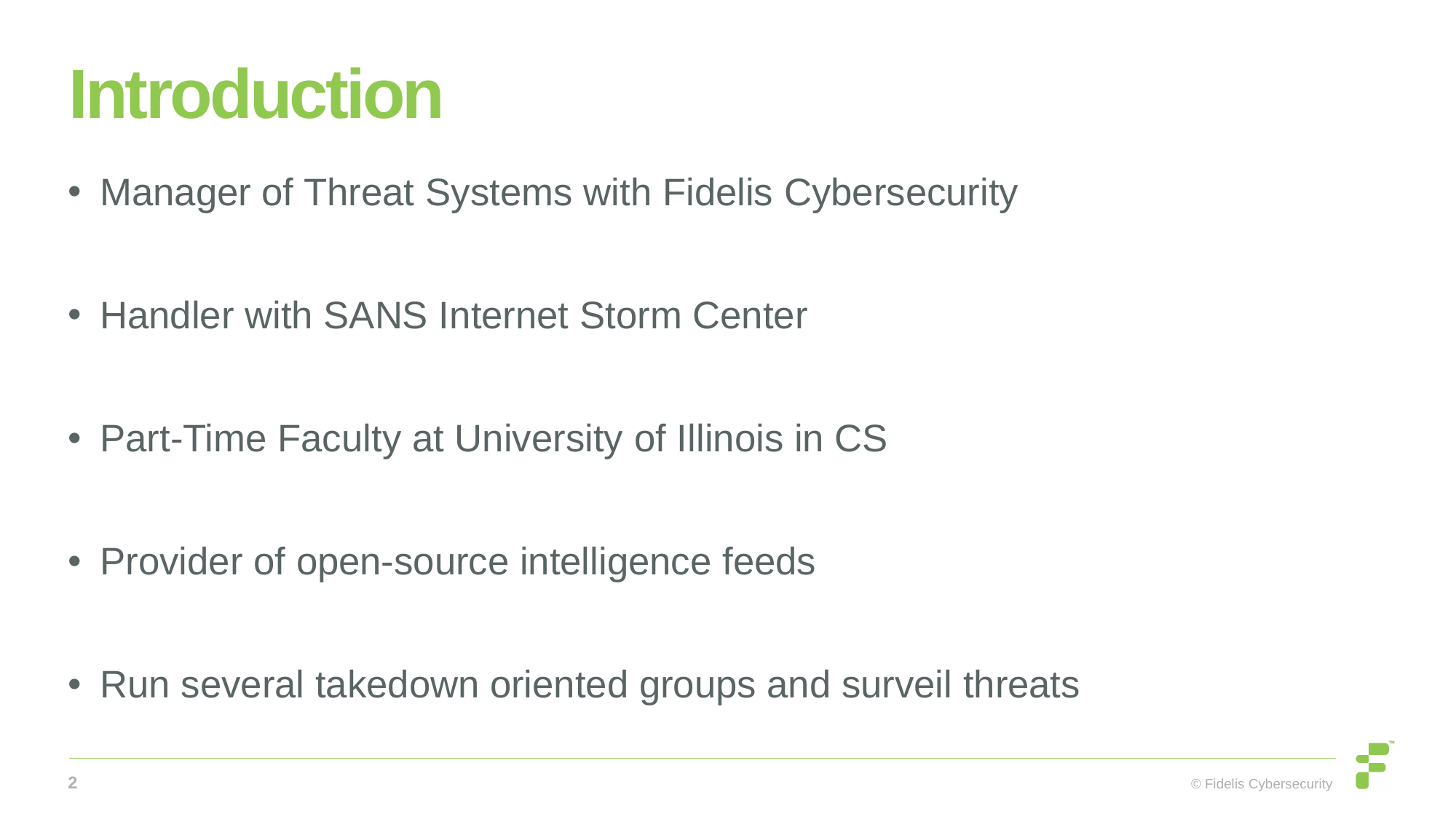

# Introduction
Manager of Threat Systems with Fidelis Cybersecurity

Handler with SANS Internet Storm Center

Part-Time Faculty at University of Illinois in CS

Provider of open-source intelligence feeds

Run several takedown oriented groups and surveil threats
2